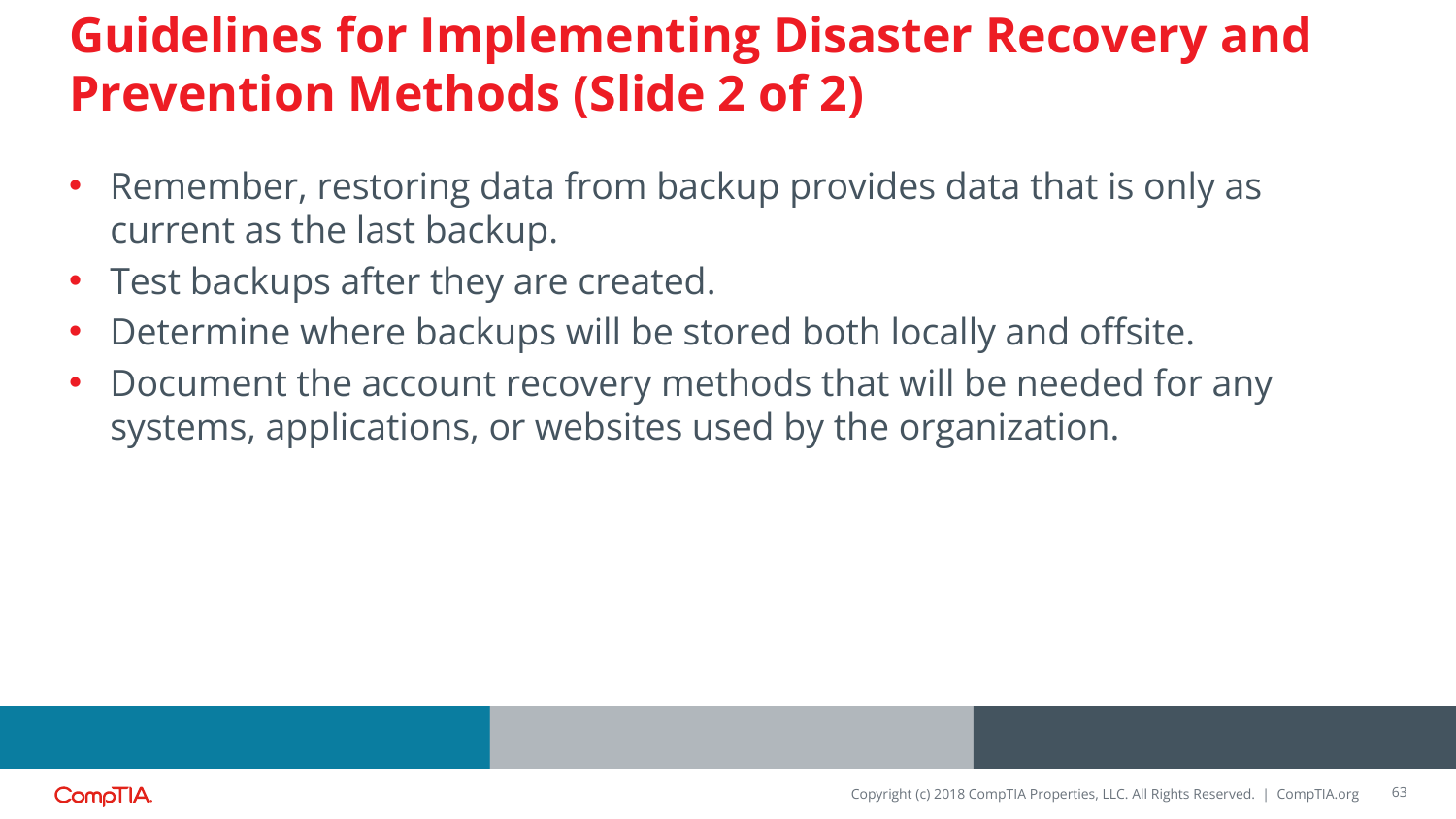

# Guidelines for Implementing Disaster Recovery and Prevention Methods (Slide 2 of 2)
Remember, restoring data from backup provides data that is only as current as the last backup.
Test backups after they are created.
Determine where backups will be stored both locally and offsite.
Document the account recovery methods that will be needed for any systems, applications, or websites used by the organization.

63